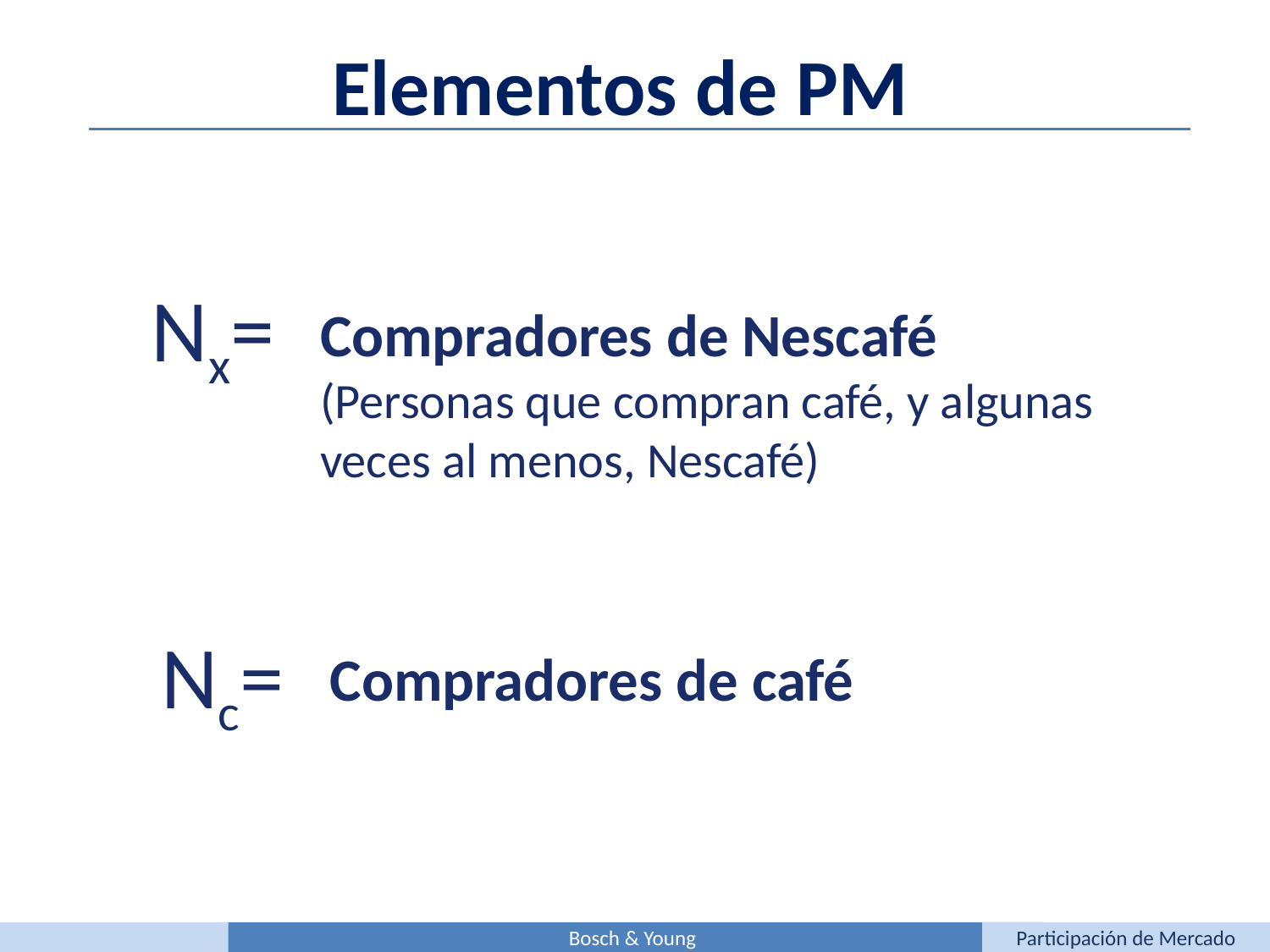

Elementos de PM
Nx=
Compradores de Nescafé
(Personas que compran café, y algunas veces al menos, Nescafé)
Nc=
Compradores de café

Bosch & Young
Participación de Mercado